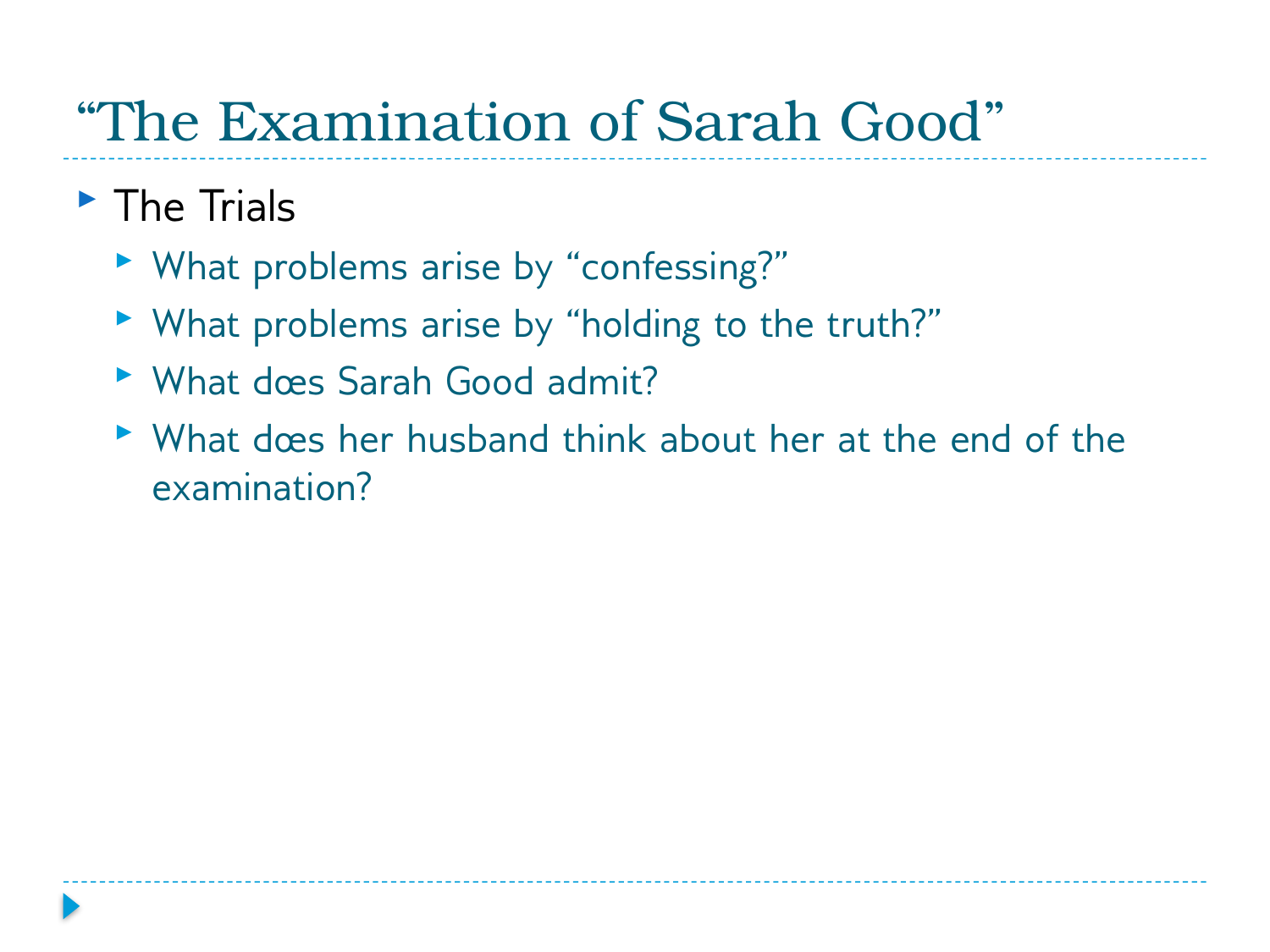

# “The Examination of Sarah Good”
The Trials
What problems arise by “confessing?”
What problems arise by “holding to the truth?”
What does Sarah Good admit?
What does her husband think about her at the end of the examination?